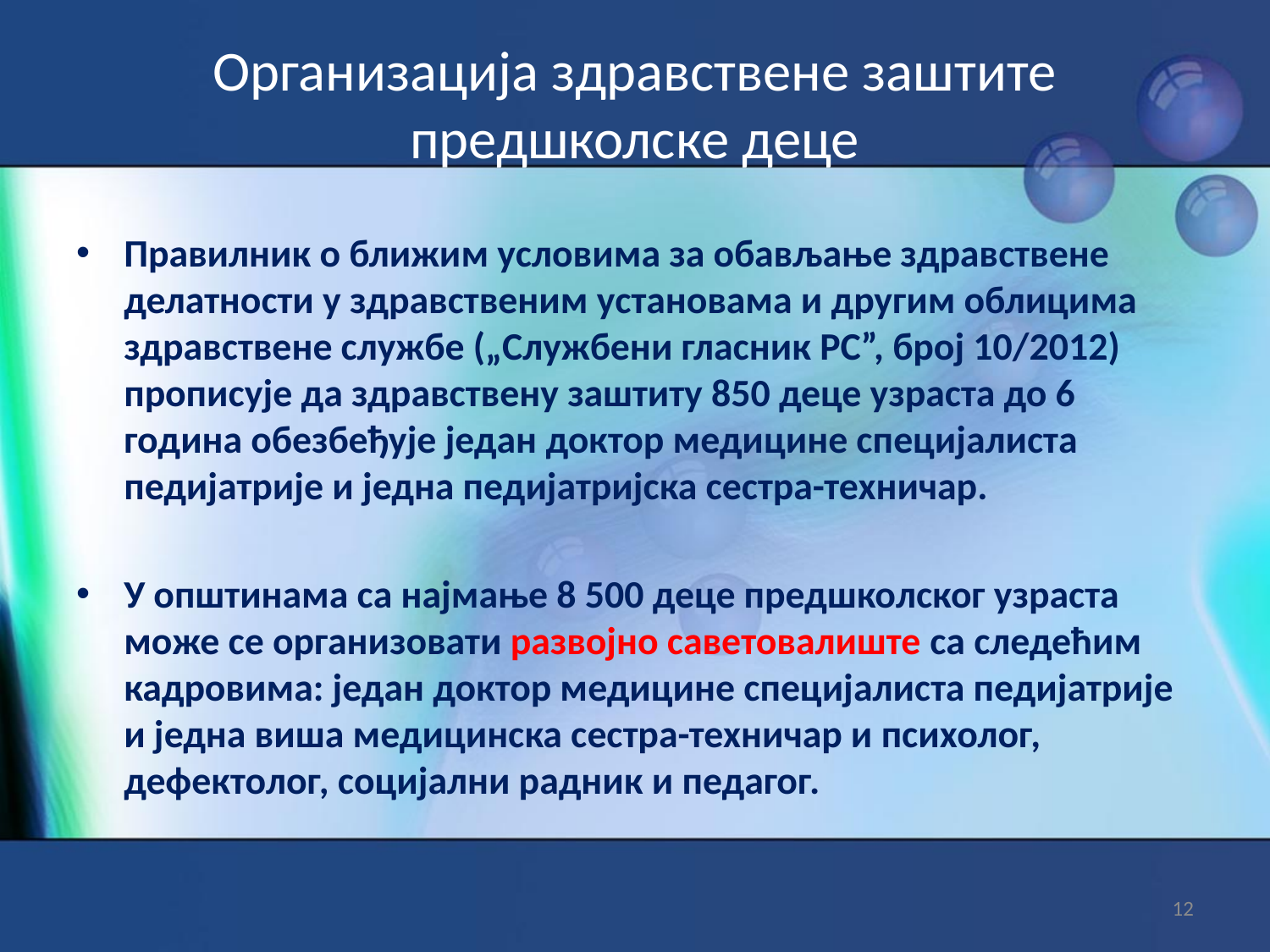

# Организација здравствене заштите предшколске деце
Правилник о ближим условима за обављање здравствене делатности у здравственим установама и другим облицима здравствене службе („Службени гласник РС”, број 10/2012) прописује да здравствену заштиту 850 деце узраста до 6 година обезбеђује један доктор медицине специјалиста педијатрије и једна педијатријска сестра-техничар.

У општинама са најмање 8 500 деце предшколског узраста може се организовати развојно саветовалиште са следећим кадровима: један доктор медицине специјалиста педијатрије и једна виша медицинска сестра-техничар и психолог, дефектолог, социјални радник и педагог.
12